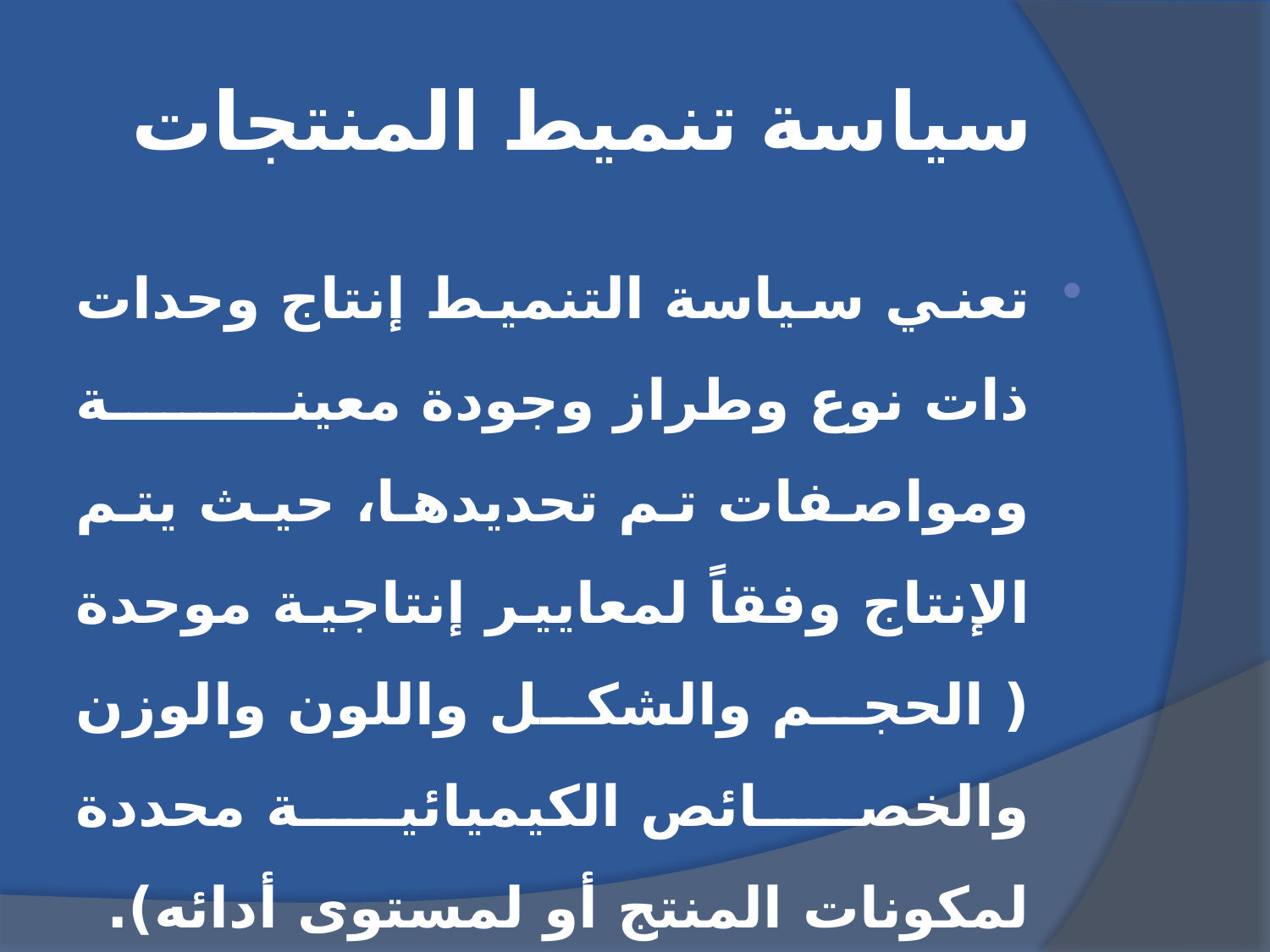

# سياسة تنميط المنتجات
تعني سياسة التنميط إنتاج وحدات ذات نوع وطراز وجودة معينة ومواصفات تم تحديدها، حيث يتم الإنتاج وفقاً لمعايير إنتاجية موحدة ( الحجم والشكل واللون والوزن والخصائص الكيميائية محددة لمكونات المنتج أو لمستوى أدائه).